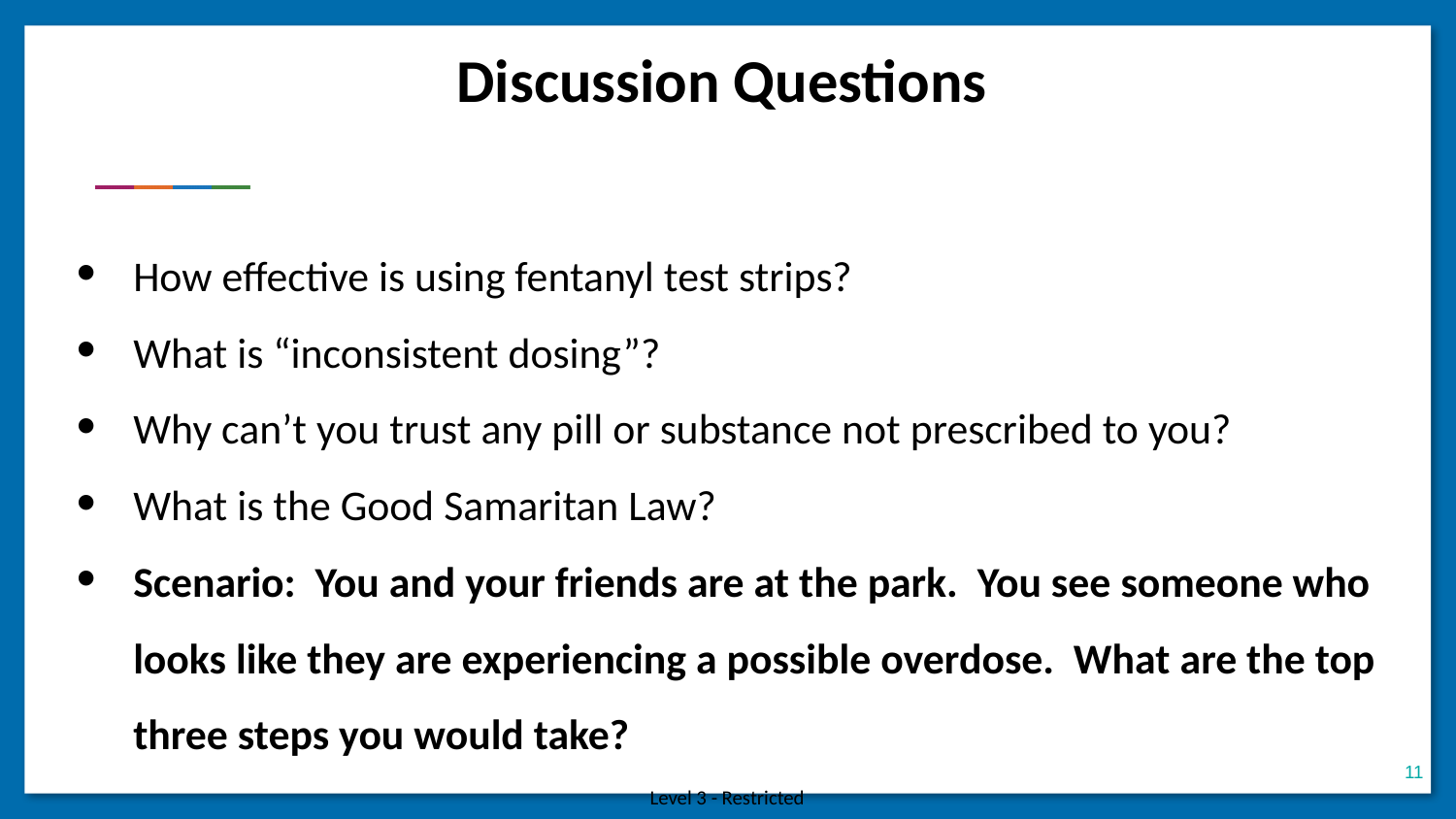

# Discussion Questions
Discussion Questions

How effective is using fentanyl test strips?
What is “inconsistent dosing”?
Why can’t you trust any pill or substance not prescribed to you?
What is the Good Samaritan Law?
Scenario:  You and your friends are at the park.  You see someone who looks like they are experiencing a possible overdose.  What are the top three steps you would take?
11